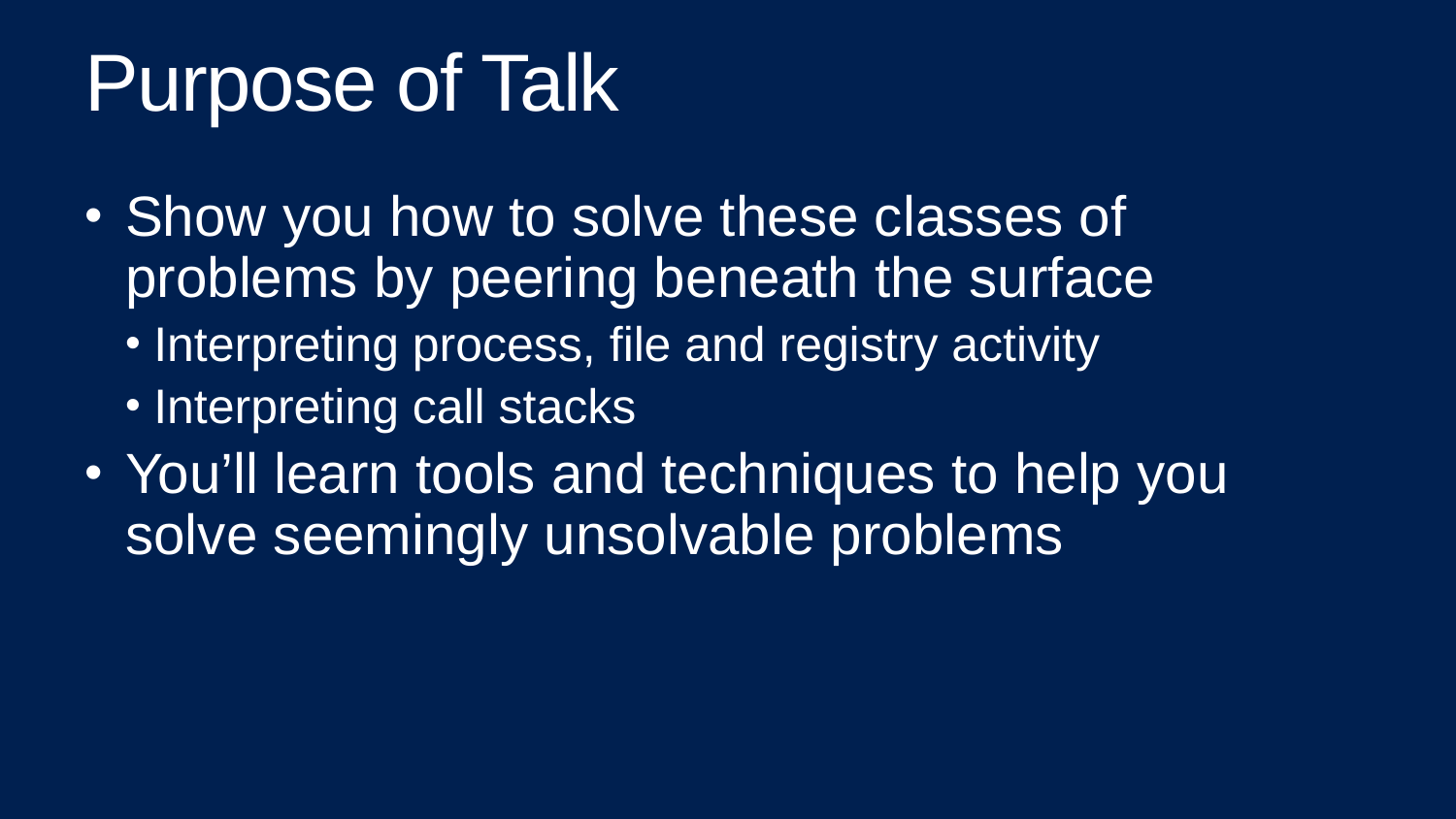

# Purpose of Talk
Show you how to solve these classes of problems by peering beneath the surface
Interpreting process, file and registry activity
Interpreting call stacks
You’ll learn tools and techniques to help you solve seemingly unsolvable problems